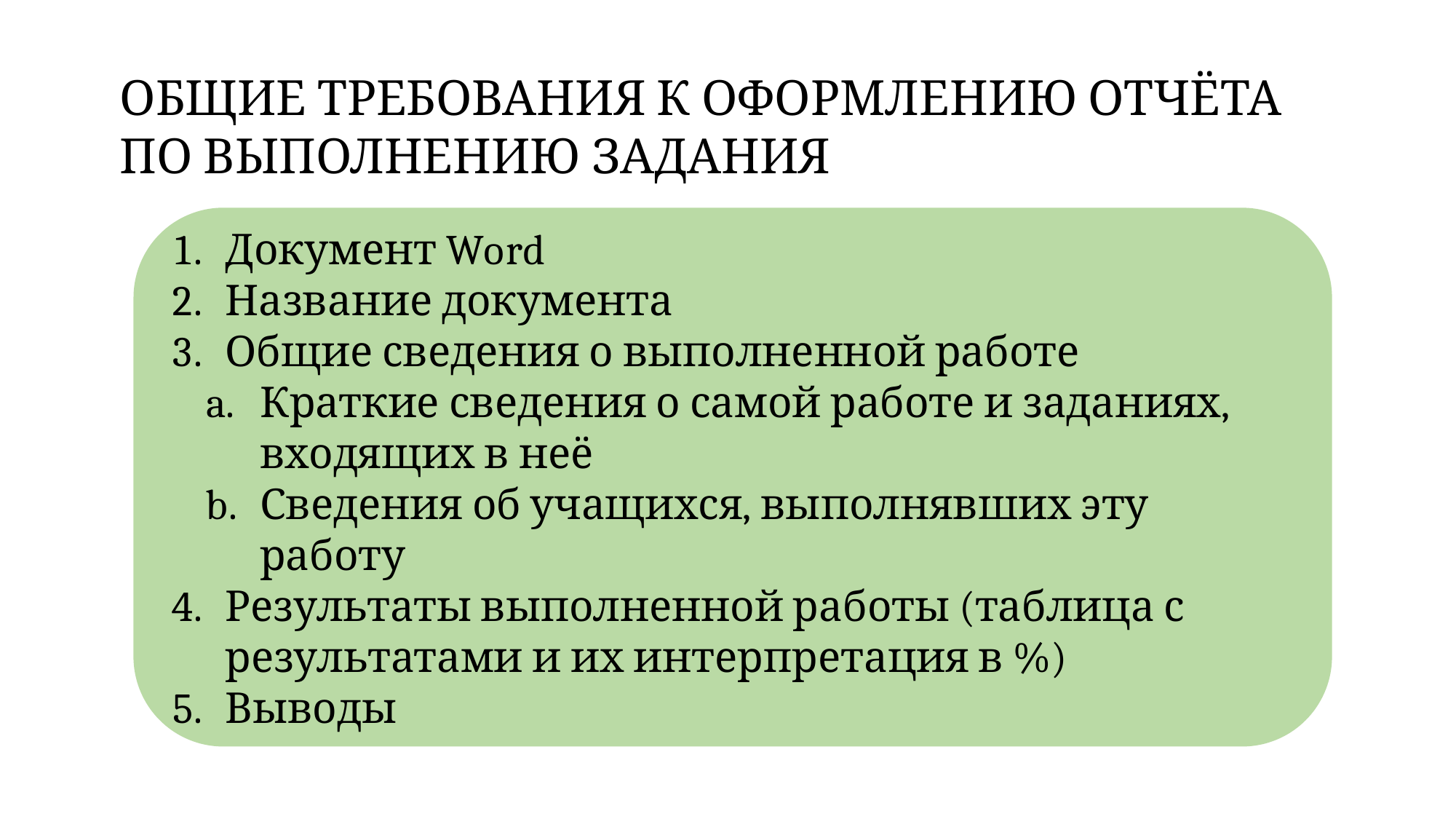

ОБЩИЕ ТРЕБОВАНИЯ К ОФОРМЛЕНИЮ ОТЧЁТА ПО ВЫПОЛНЕНИЮ ЗАДАНИЯ
Документ Word
Название документа
Общие сведения о выполненной работе
Краткие сведения о самой работе и заданиях, входящих в неё
Сведения об учащихся, выполнявших эту работу
Результаты выполненной работы (таблица с результатами и их интерпретация в %)
Выводы